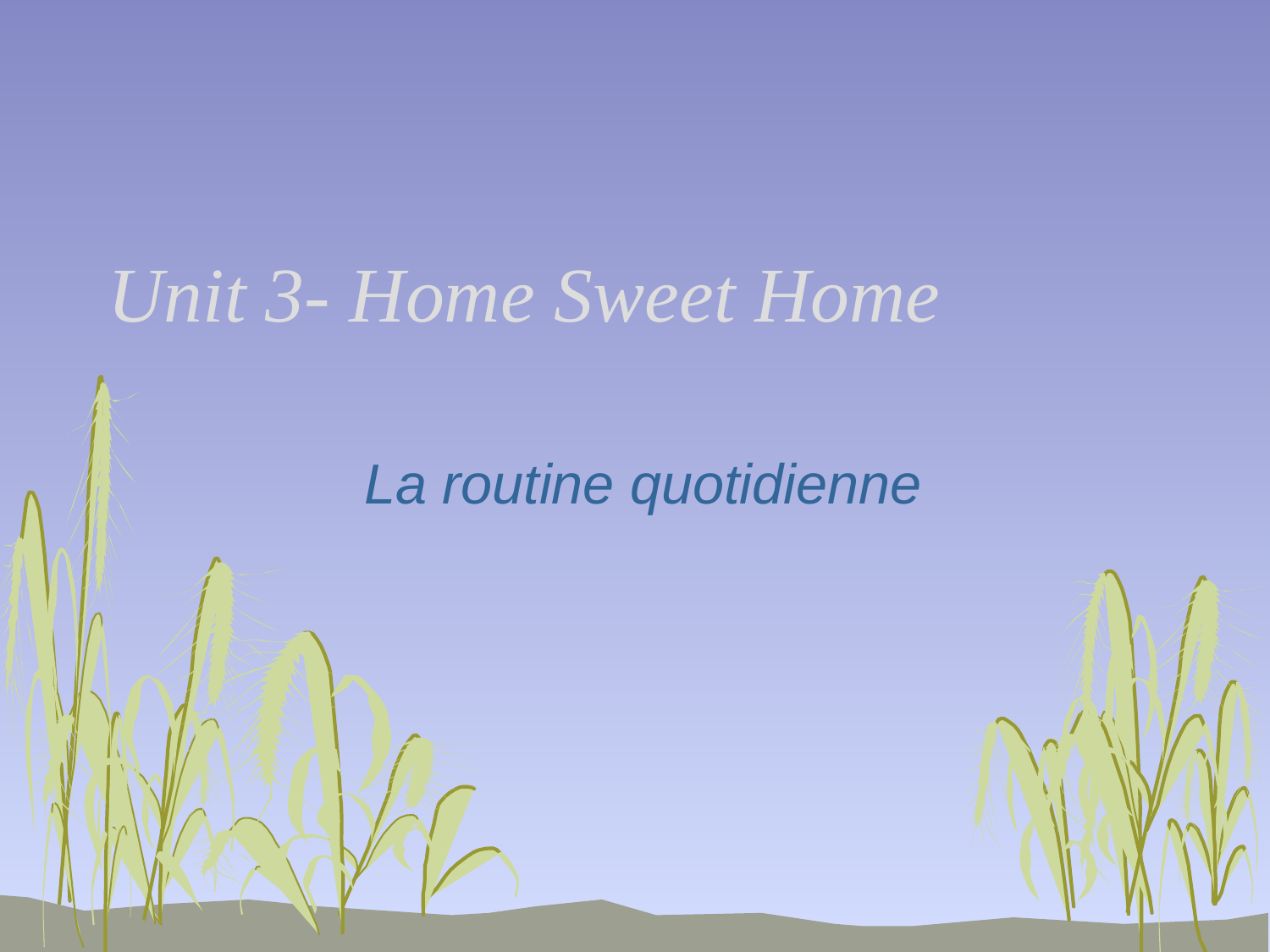

# Unit 3- Home Sweet Home
La routine quotidienne